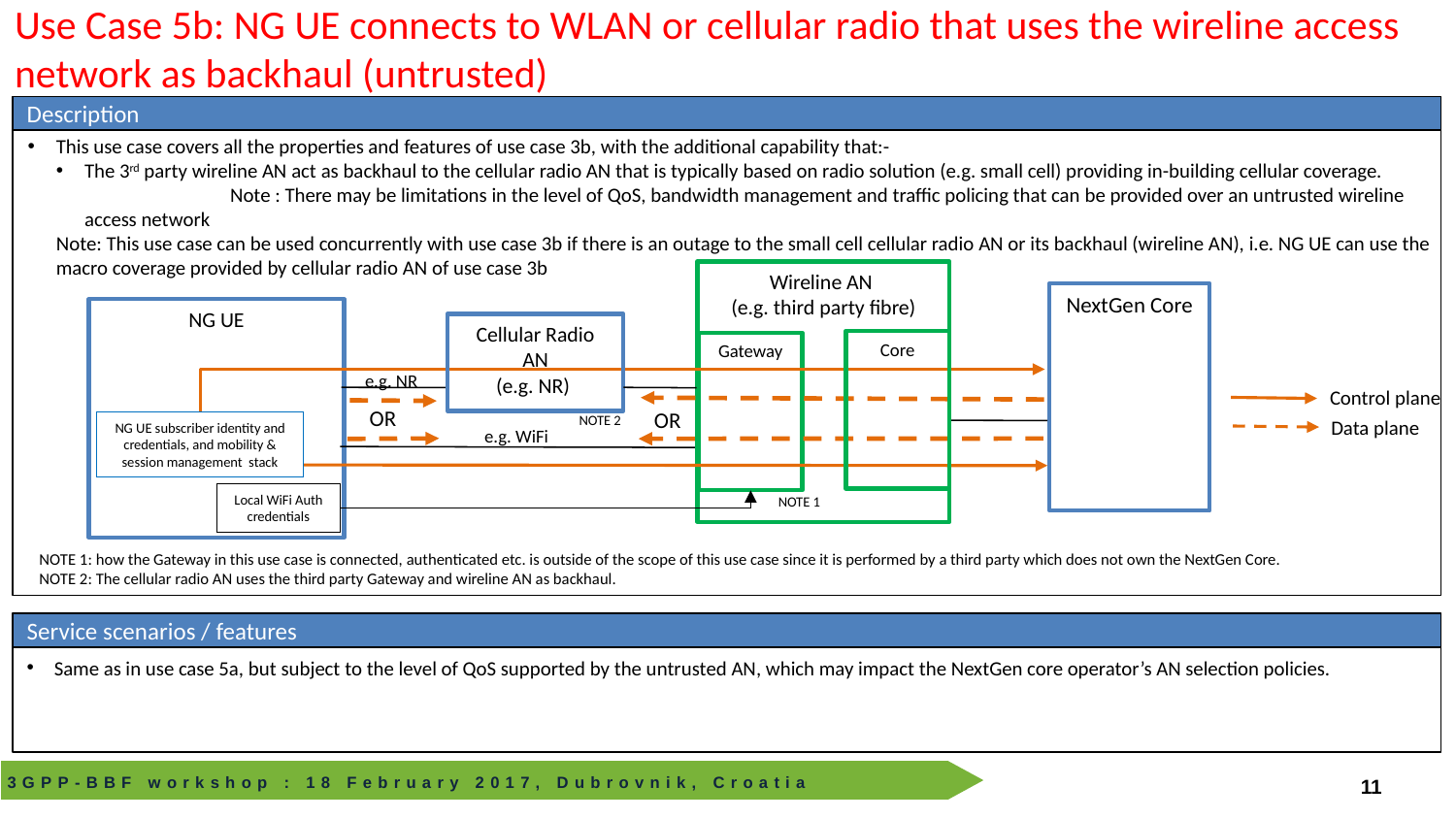

# Use Case 5b: NG UE connects to WLAN or cellular radio that uses the wireline access network as backhaul (untrusted)
Description
This use case covers all the properties and features of use case 3b, with the additional capability that:-
The 3rd party wireline AN act as backhaul to the cellular radio AN that is typically based on radio solution (e.g. small cell) providing in-building cellular coverage.
	Note : There may be limitations in the level of QoS, bandwidth management and traffic policing that can be provided over an untrusted wireline access network
Note: This use case can be used concurrently with use case 3b if there is an outage to the small cell cellular radio AN or its backhaul (wireline AN), i.e. NG UE can use the macro coverage provided by cellular radio AN of use case 3b

Wireline AN
(e.g. third party fibre)
NextGen Core
NG UE
Cellular Radio AN
(e.g. NR)
Core
Gateway
e.g. NR
Control plane
OR
OR
NOTE 2
Data plane
NG UE subscriber identity and credentials, and mobility & session management  stack
e.g. WiFi
Local WiFi Auth credentials
NOTE 1
NOTE 1: how the Gateway in this use case is connected, authenticated etc. is outside of the scope of this use case since it is performed by a third party which does not own the NextGen Core.
NOTE 2: The cellular radio AN uses the third party Gateway and wireline AN as backhaul.
Service scenarios / features

Same as in use case 5a, but subject to the level of QoS supported by the untrusted AN, which may impact the NextGen core operator’s AN selection policies.